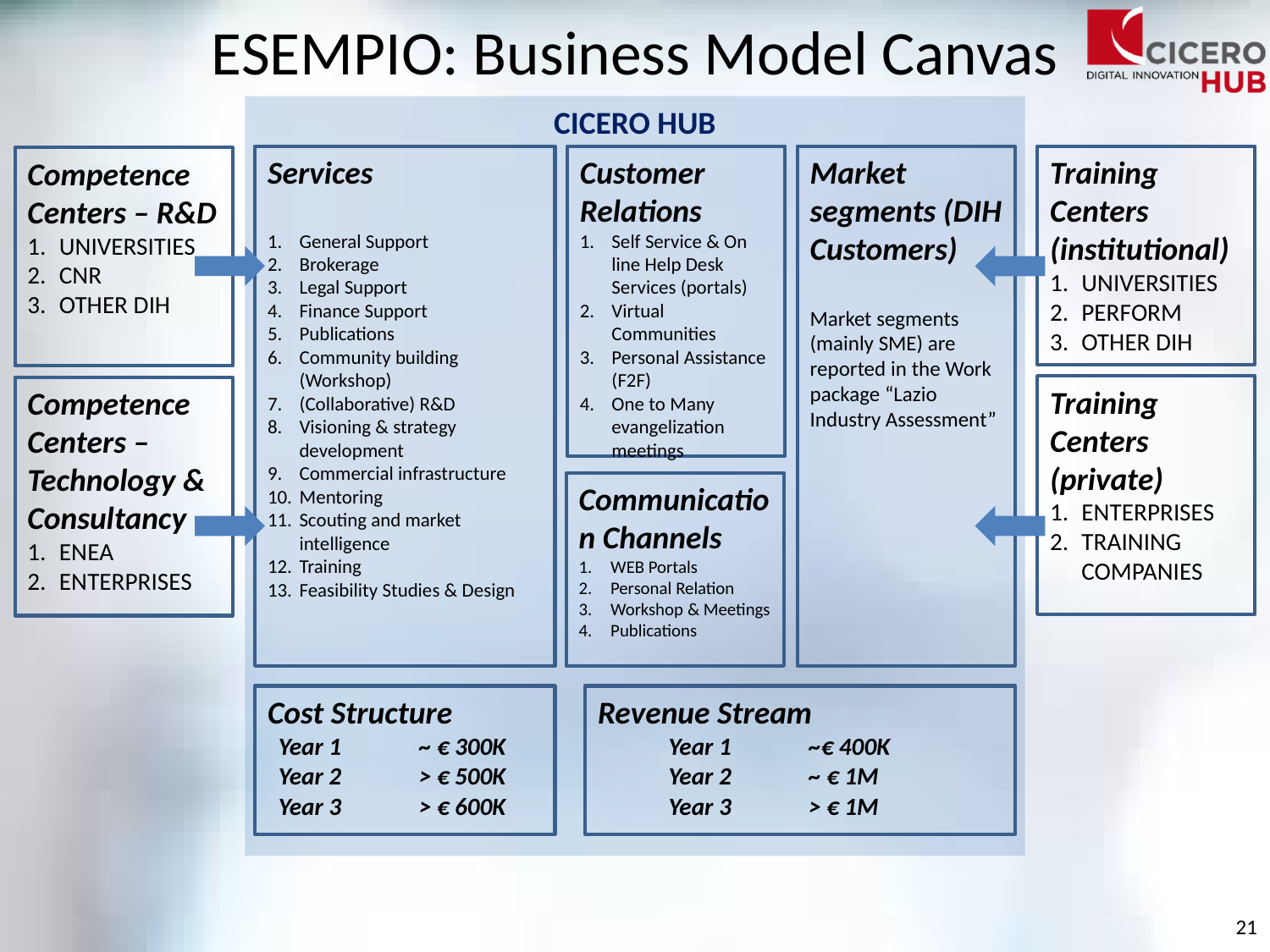

# ESEMPIO: Business Model Canvas
CICERO HUB
Services

General Support
Brokerage
Legal Support
Finance Support
Publications
Community building (Workshop)
(Collaborative) R&D
Visioning & strategy development
Commercial infrastructure
Mentoring
Scouting and market intelligence
Training
Feasibility Studies & Design
Customer Relations
Self Service & On line Help Desk Services (portals)
Virtual Communities
Personal Assistance (F2F)
One to Many evangelization meetings
Market segments (DIH Customers)

Market segments (mainly SME) are reported in the Work package “Lazio Industry Assessment”
Training Centers (institutional)
UNIVERSITIES
PERFORM
OTHER DIH
Competence Centers – R&D
UNIVERSITIES
CNR
OTHER DIH

Training Centers (private)
ENTERPRISES
TRAINING COMPANIES
Competence Centers – Technology & Consultancy
ENEA
ENTERPRISES
Communication Channels
WEB Portals
Personal Relation
Workshop & Meetings
Publications

Cost Structure
Revenue Stream
Year 1
~ € 300K
Year 1
~€ 400K
Year 2
> € 500K
Year 2
~ € 1M
Year 3
> € 600K
Year 3
> € 1M